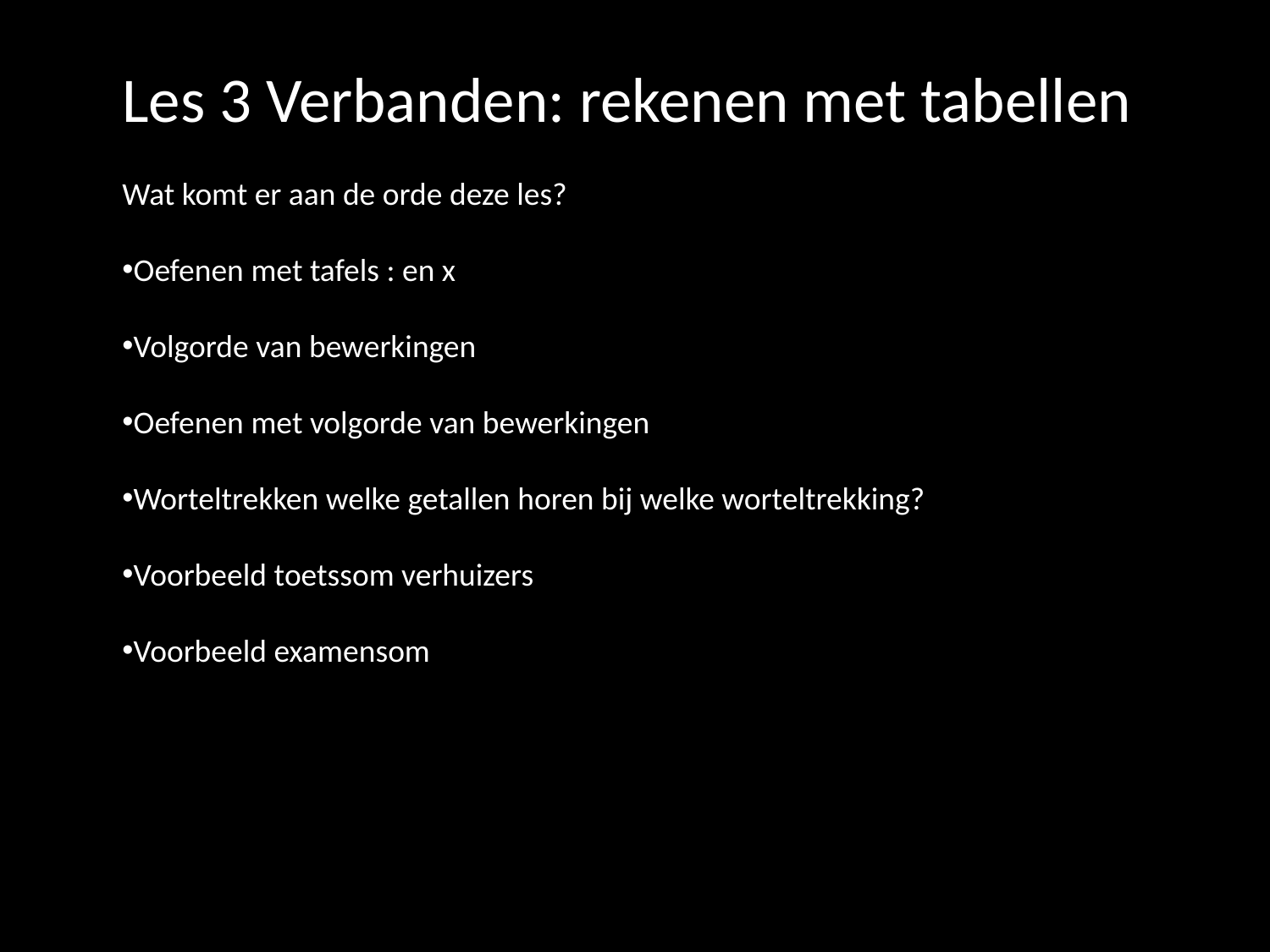

Les 3 Verbanden: rekenen met tabellen

Wat komt er aan de orde deze les?

Oefenen met tafels : en x

Volgorde van bewerkingen

Oefenen met volgorde van bewerkingen

Worteltrekken welke getallen horen bij welke worteltrekking?

Voorbeeld toetssom verhuizers

Voorbeeld examensom